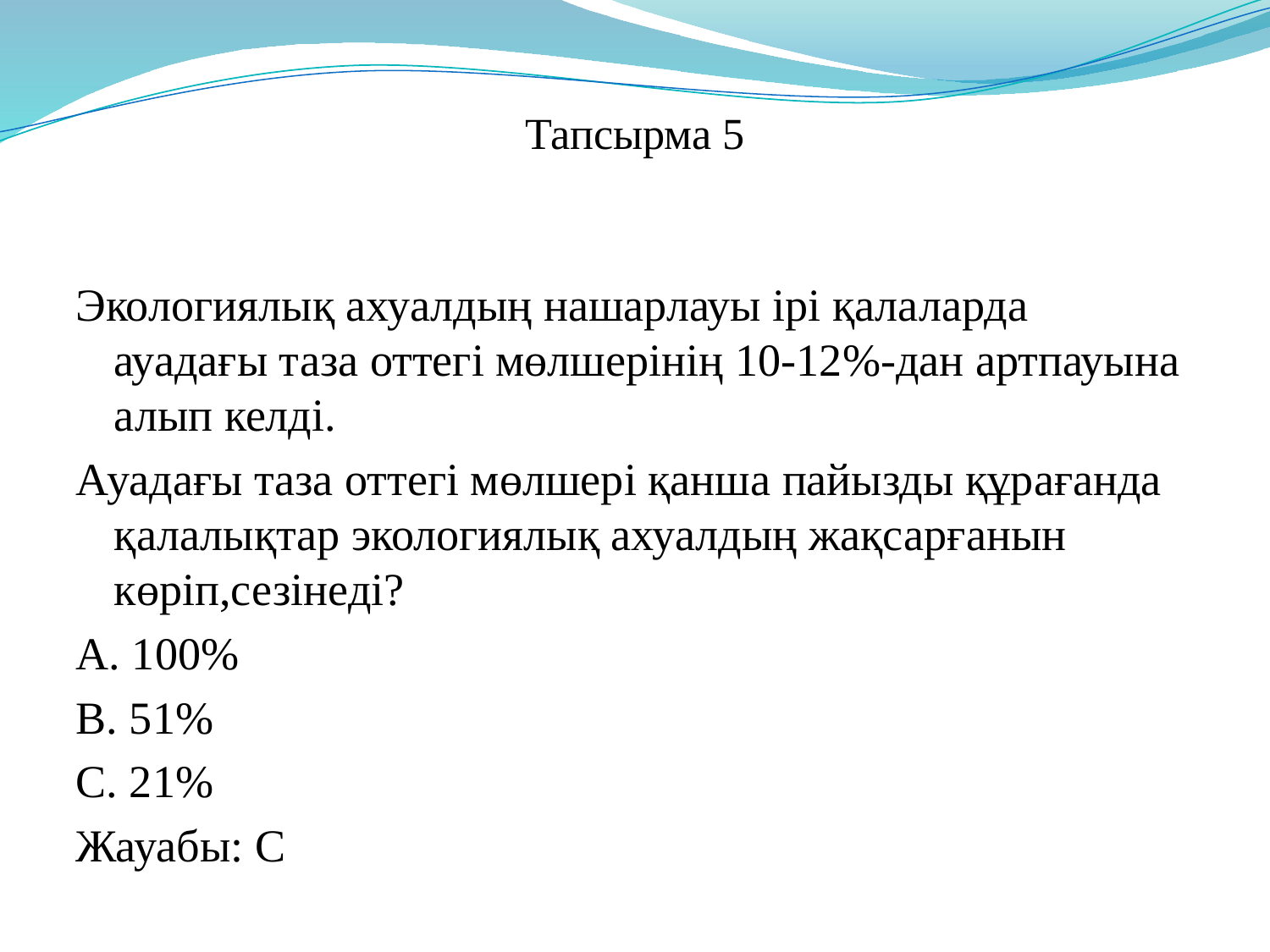

# Тапсырма 5
Экологиялық ахуалдың нашарлауы ірі қалаларда ауадағы таза оттегі мөлшерінің 10-12%-дан артпауына алып келді.
Ауадағы таза оттегі мөлшері қанша пайызды құрағанда қалалықтар экологиялық ахуалдың жақсарғанын  көріп,сезінеді?
А. 100%
В. 51%
С. 21%
Жауабы: С